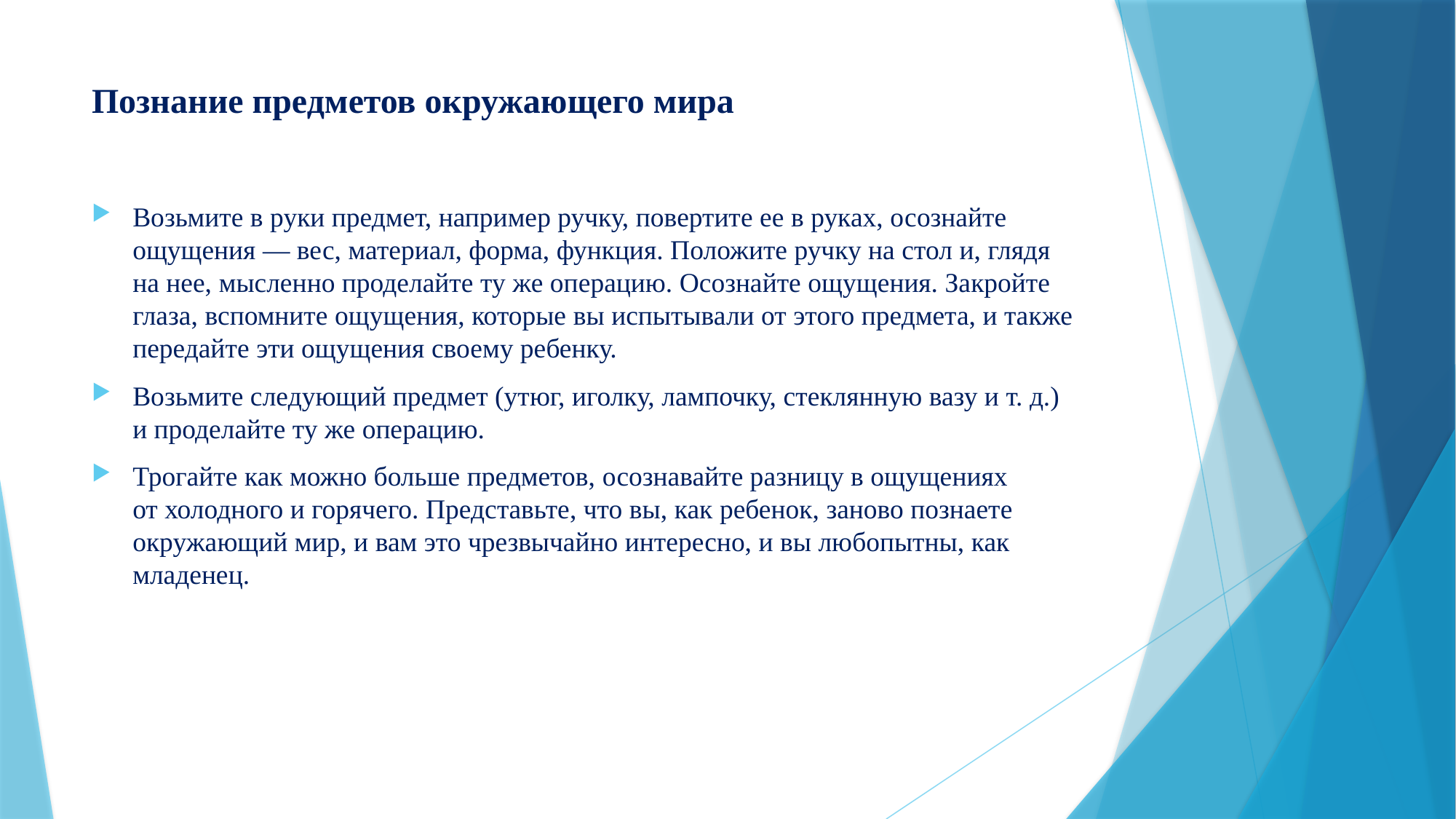

# Познание предметов окружающего мира
Возьмите в руки предмет, например ручку, повертите ее в руках, осознайте ощущения — вес, материал, форма, функция. Положите ручку на стол и, глядя на нее, мысленно проделайте ту же операцию. Осознайте ощущения. Закройте глаза, вспомните ощущения, которые вы испытывали от этого предмета, и также передайте эти ощущения своему ребенку.
Возьмите следующий предмет (утюг, иголку, лампочку, стеклянную вазу и т. д.) и проделайте ту же операцию.
Трогайте как можно больше предметов, осознавайте разницу в ощущениях от холодного и горячего. Представьте, что вы, как ребенок, заново познаете окружающий мир, и вам это чрезвычайно интересно, и вы любопытны, как младенец.